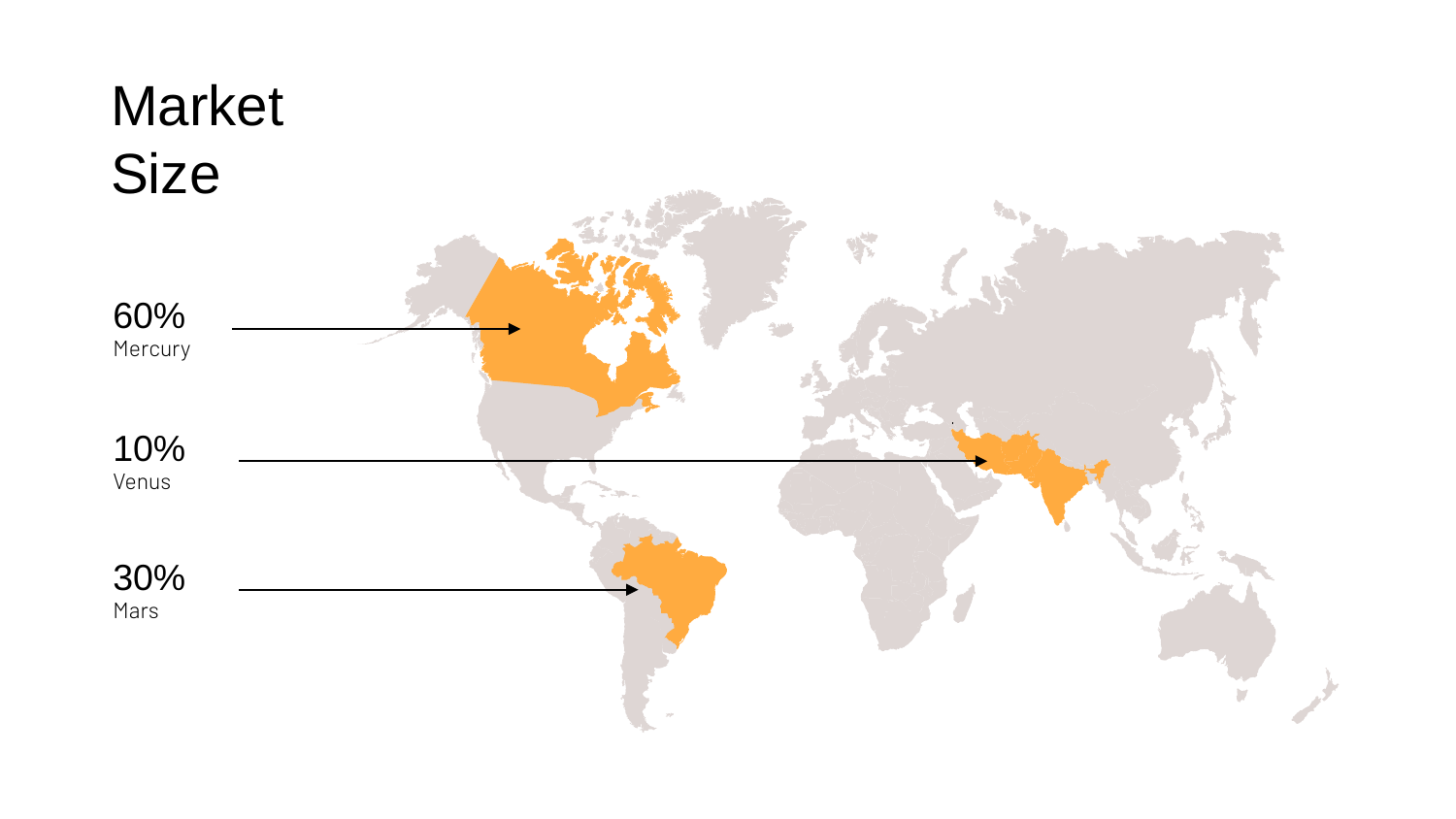

# Market Size

60%
Mercury
10%
Venus
30%
Mars